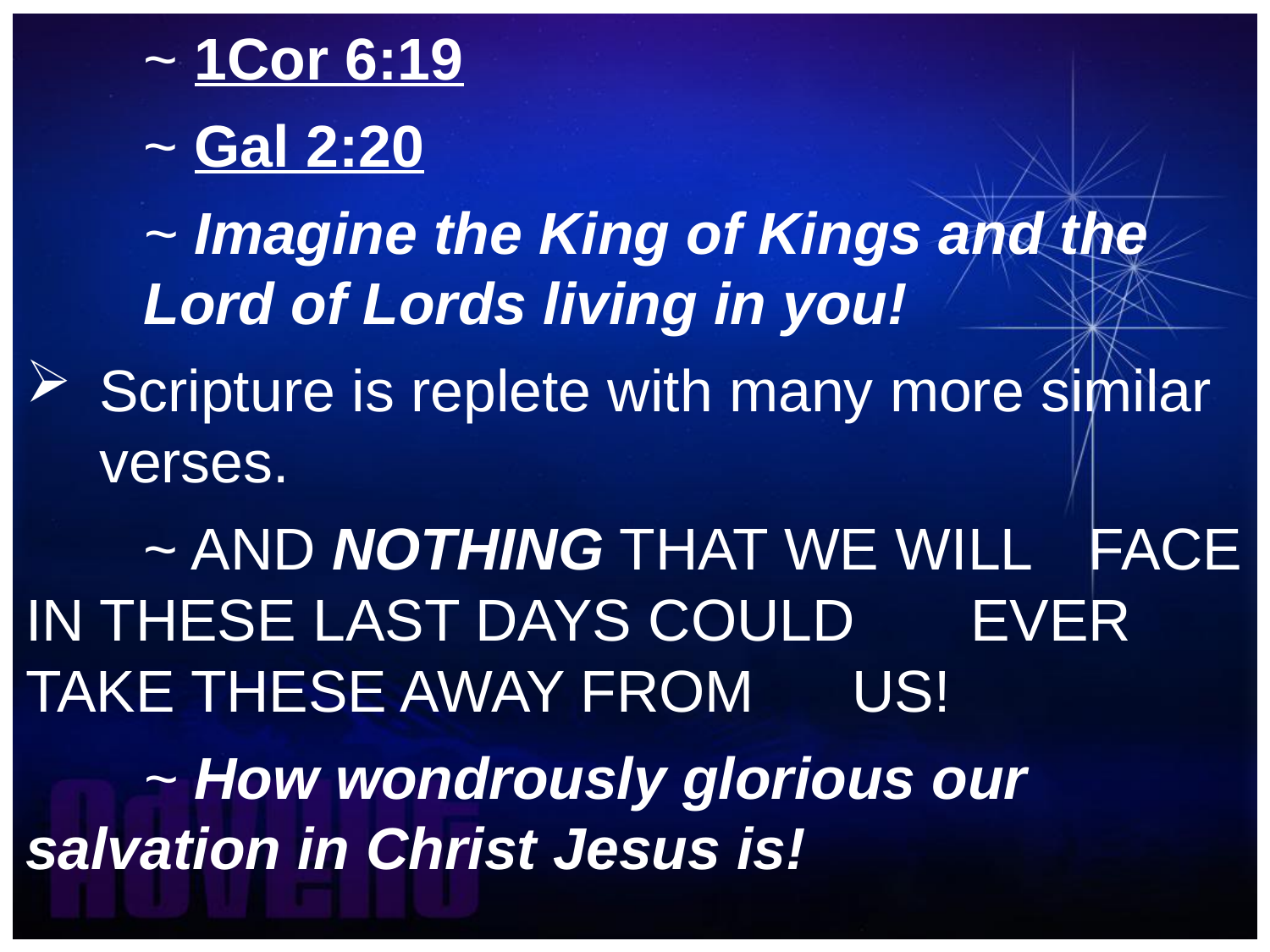

~ 1Cor 6:19
	~ Gal 2:20
	~ Imagine the King of Kings and the 		Lord of Lords living in you!
Scripture is replete with many more similar verses.
	~ AND NOTHING THAT WE WILL 			FACE IN THESE LAST DAYS COULD 		EVER TAKE THESE AWAY FROM 			US!
	~ How wondrously glorious our 			salvation in Christ Jesus is!